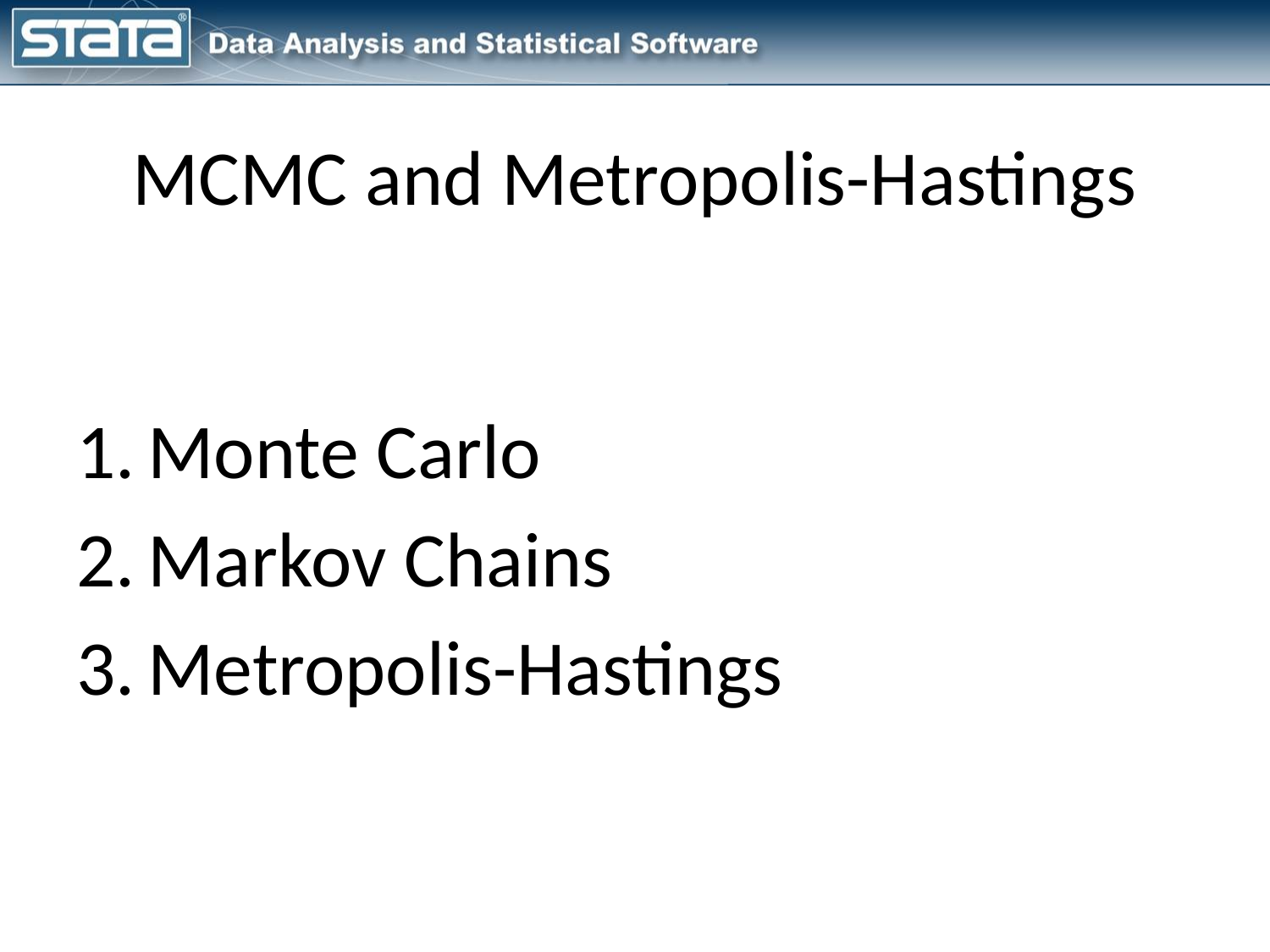

# MCMC and Metropolis-Hastings

Monte Carlo
Markov Chains
Metropolis-Hastings